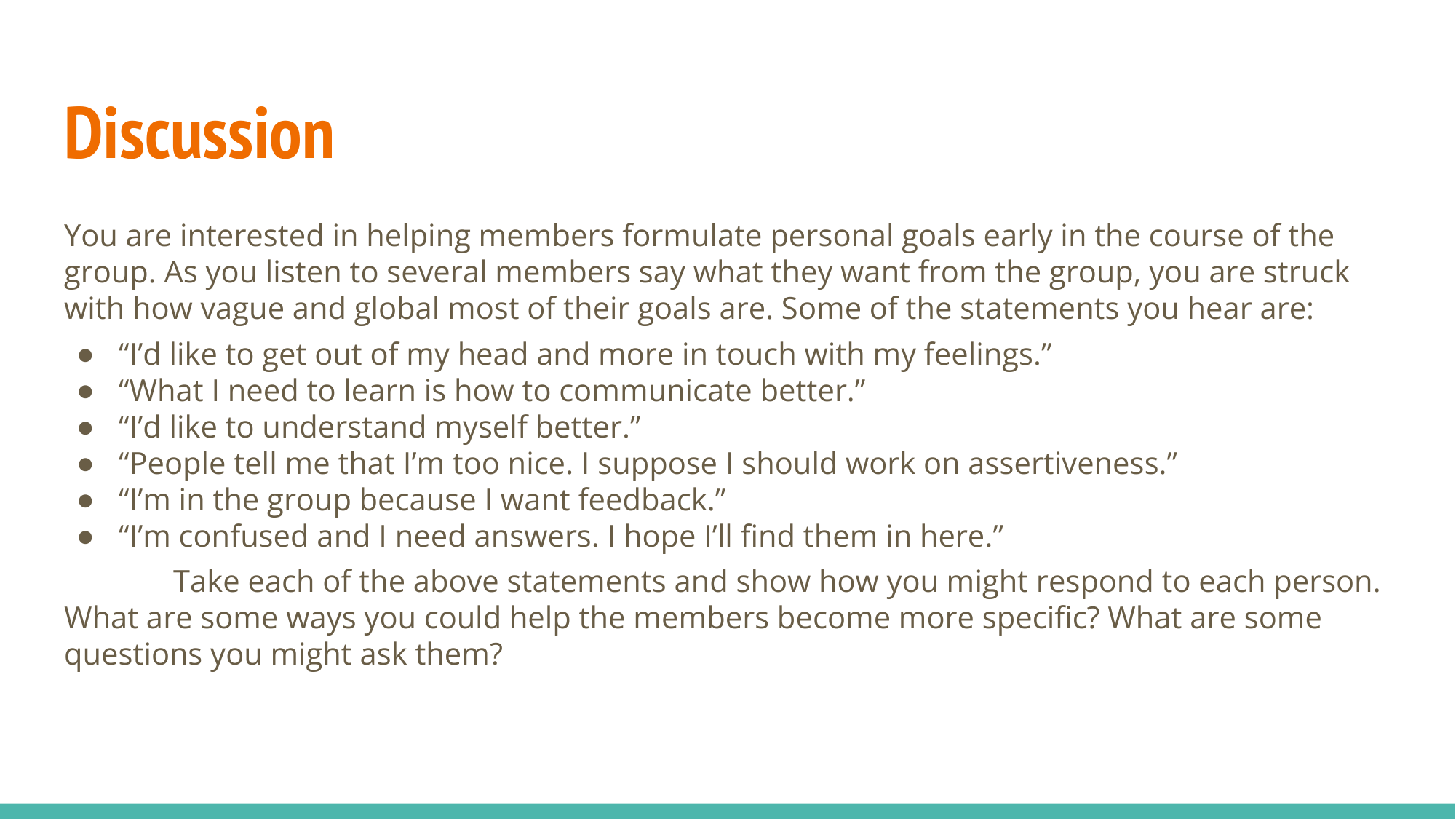

# Discussion
You are interested in helping members formulate personal goals early in the course of the group. As you listen to several members say what they want from the group, you are struck with how vague and global most of their goals are. Some of the statements you hear are:
“I’d like to get out of my head and more in touch with my feelings.”
“What I need to learn is how to communicate better.”
“I’d like to understand myself better.”
“People tell me that I’m too nice. I suppose I should work on assertiveness.”
“I’m in the group because I want feedback.”
“I’m confused and I need answers. I hope I’ll find them in here.”
	Take each of the above statements and show how you might respond to each person. What are some ways you could help the members become more specific? What are some questions you might ask them?